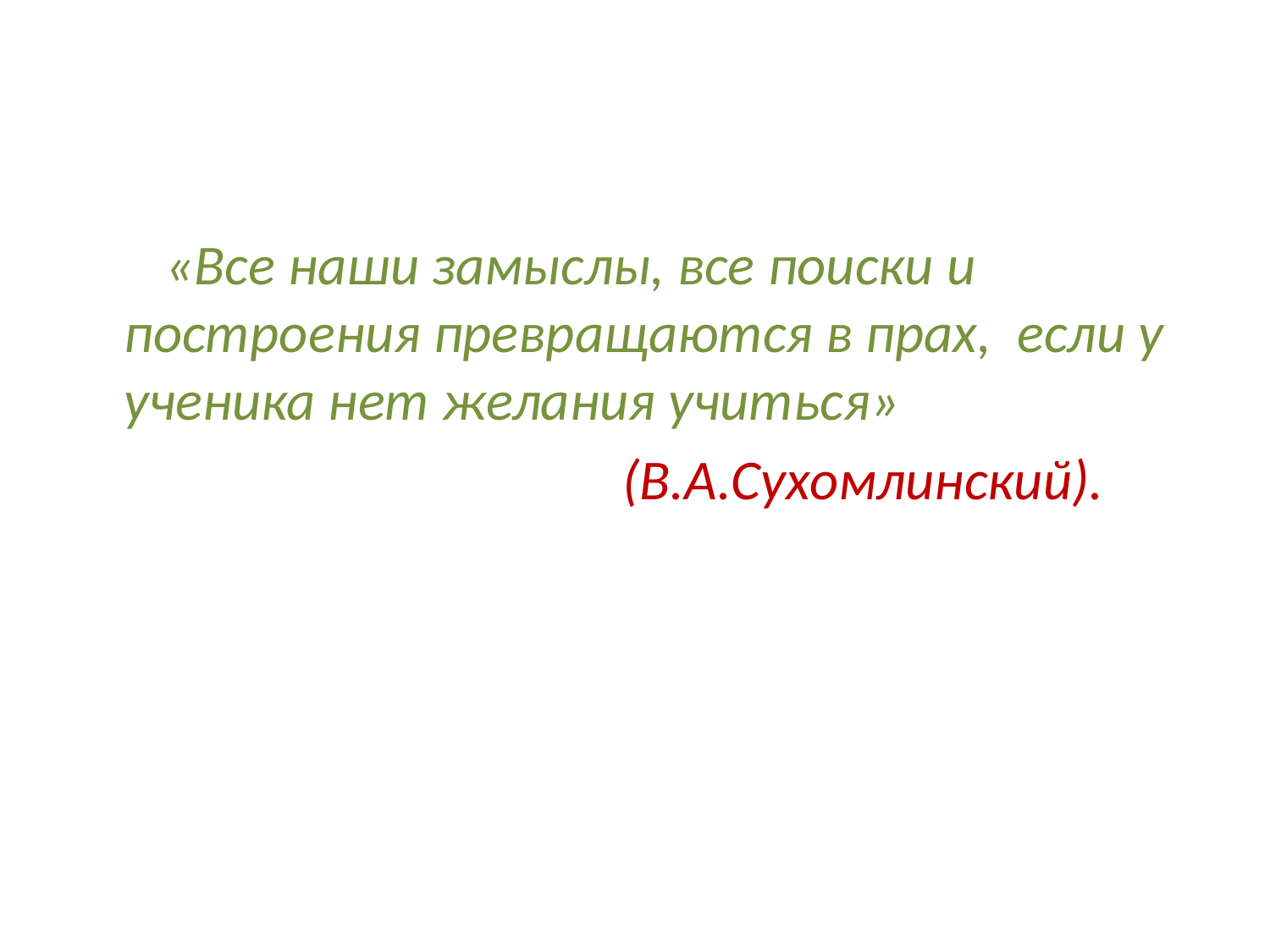

#
       «Все наши замыслы, все поиски и построения превращаются в прах,  если у ученика нет желания учиться»
                                           (В.А.Сухомлинский).